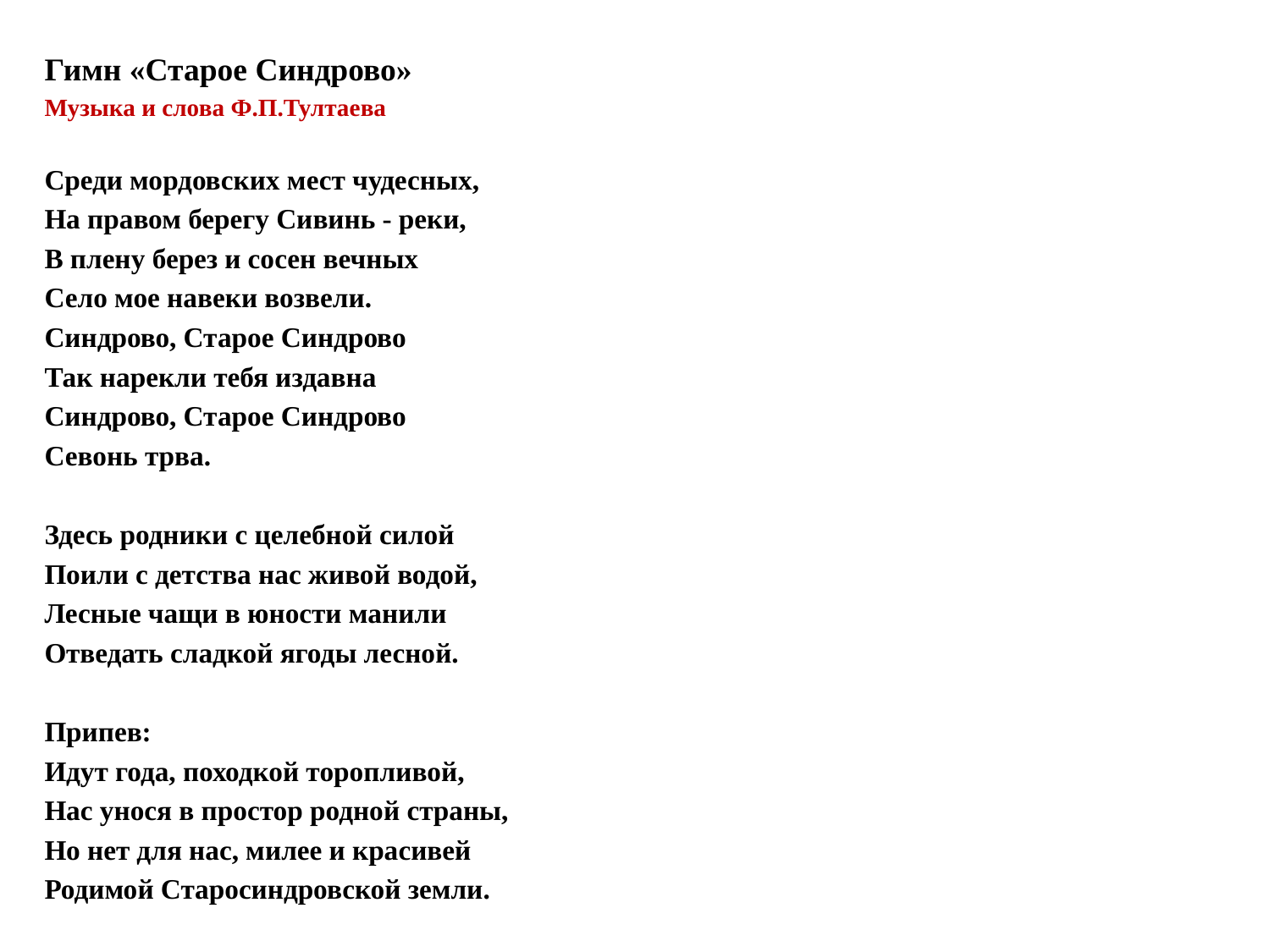

#
Гимн «Старое Синдрово»
Музыка и слова Ф.П.Тултаева

Среди мордовских мест чудесных,
На правом берегу Сивинь - реки,
В плену берез и сосен вечных
Село мое навеки возвели.
Синдрово, Старое Синдрово
Так нарекли тебя издавна
Синдрово, Старое Синдрово
Севонь трва.

Здесь родники с целебной силой
Поили с детства нас живой водой,
Лесные чащи в юности манили
Отведать сладкой ягоды лесной.

Припев:
Идут года, походкой торопливой,
Нас унося в простор родной страны,
Но нет для нас, милее и красивей
Родимой Старосиндровской земли.